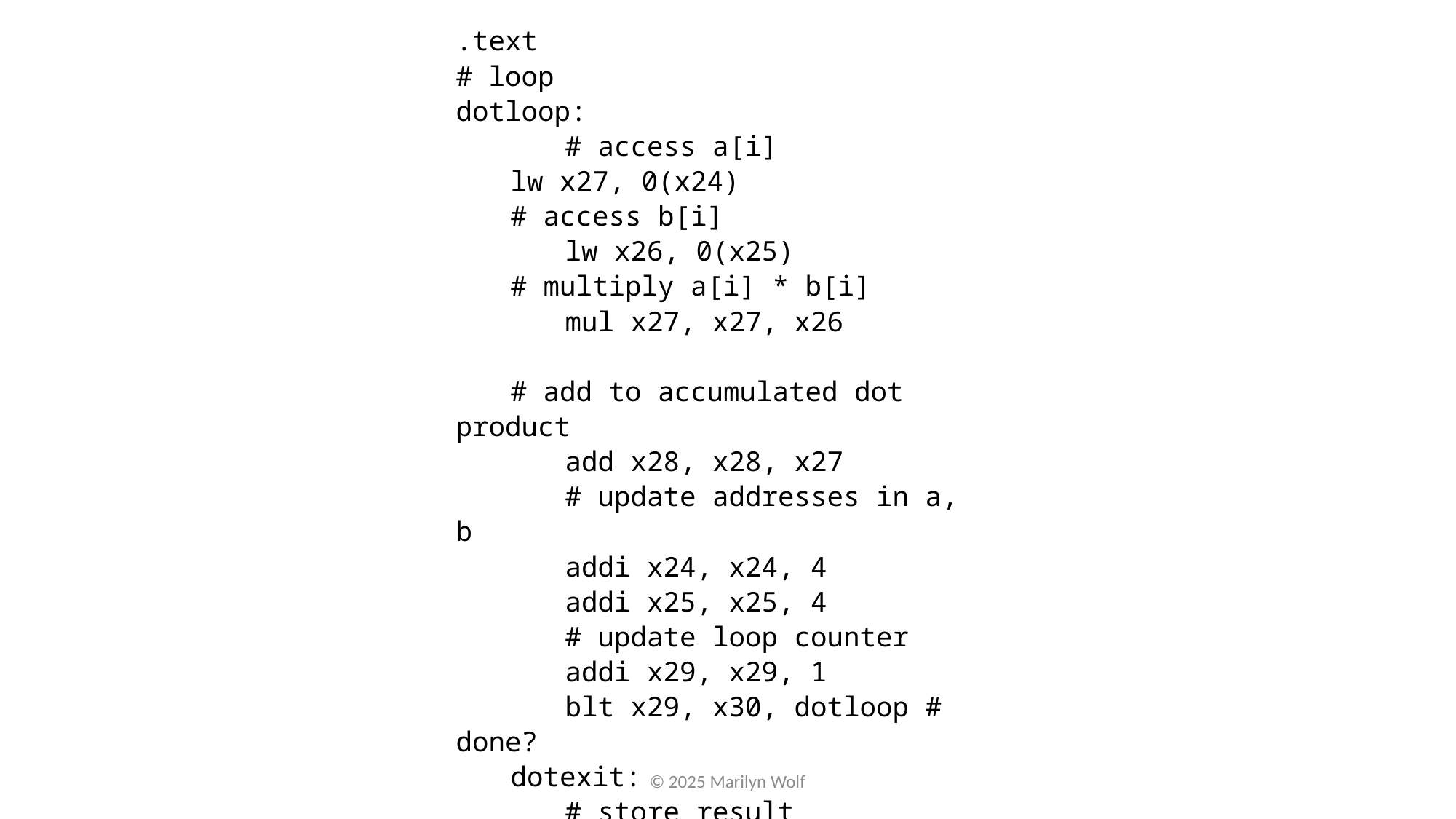

.text
# loop
dotloop:
	# access a[i]
lw x27, 0(x24)
# access b[i]
	lw x26, 0(x25)
# multiply a[i] * b[i]
	mul x27, x27, x26

# add to accumulated dot product
	add x28, x28, x27
	# update addresses in a, b
	addi x24, x24, 4
	addi x25, x25, 4
	# update loop counter
	addi x29, x29, 1
 	blt x29, x30, dotloop # done?
dotexit:
	# store result
	la x24, result
	sw x28, 0(x24)
© 2025 Marilyn Wolf